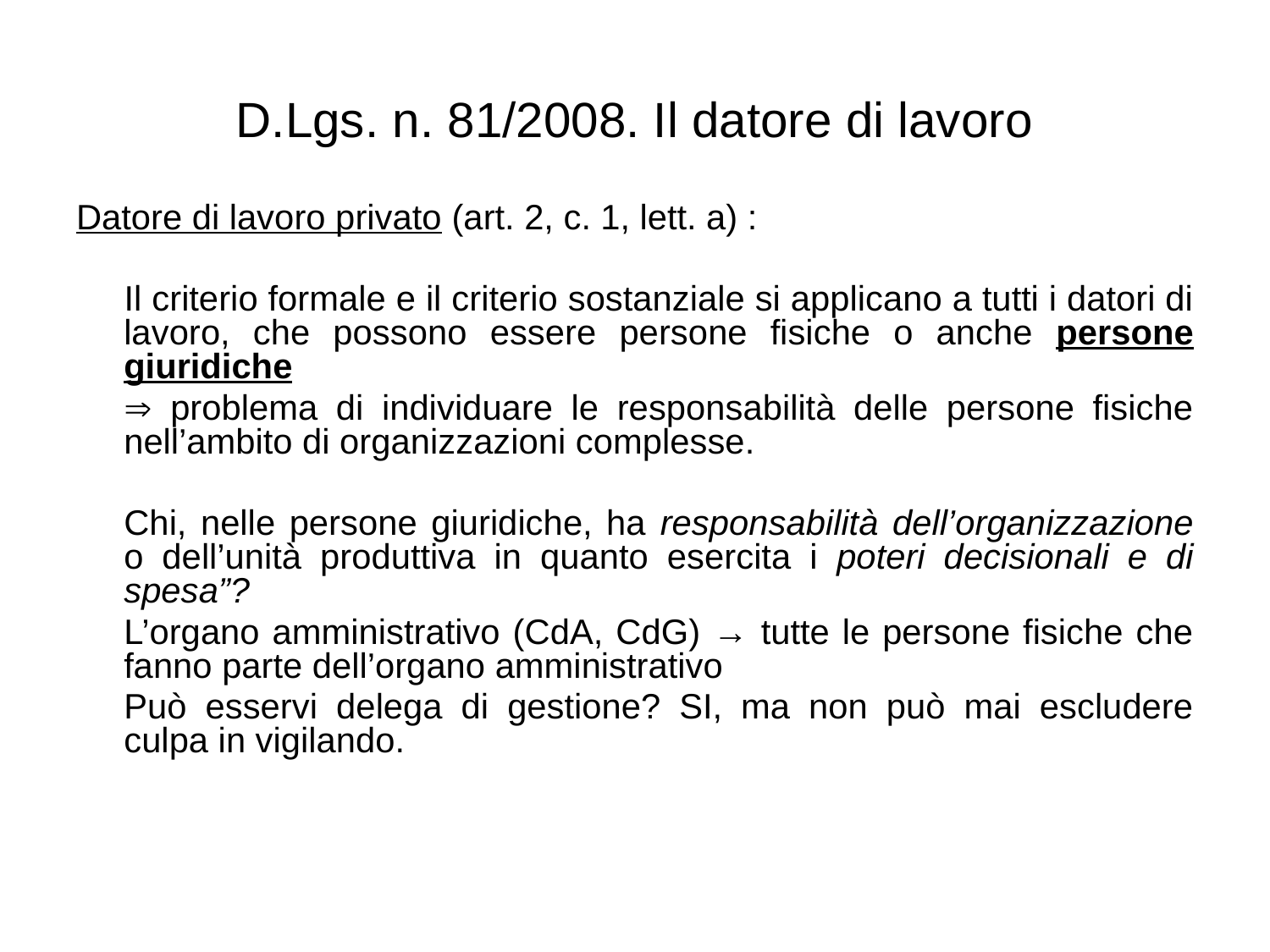

# D.Lgs. n. 81/2008. Il datore di lavoro
Datore di lavoro privato (art. 2, c. 1, lett. a) :

 	Il criterio formale e il criterio sostanziale si applicano a tutti i datori di lavoro, che possono essere persone fisiche o anche persone giuridiche
	⇒ problema di individuare le responsabilità delle persone fisiche nell’ambito di organizzazioni complesse.

	Chi, nelle persone giuridiche, ha responsabilità dell’organizzazione o dell’unità produttiva in quanto esercita i poteri decisionali e di spesa”?
	L’organo amministrativo (CdA, CdG) → tutte le persone fisiche che fanno parte dell’organo amministrativo
	Può esservi delega di gestione? SI, ma non può mai escludere culpa in vigilando.